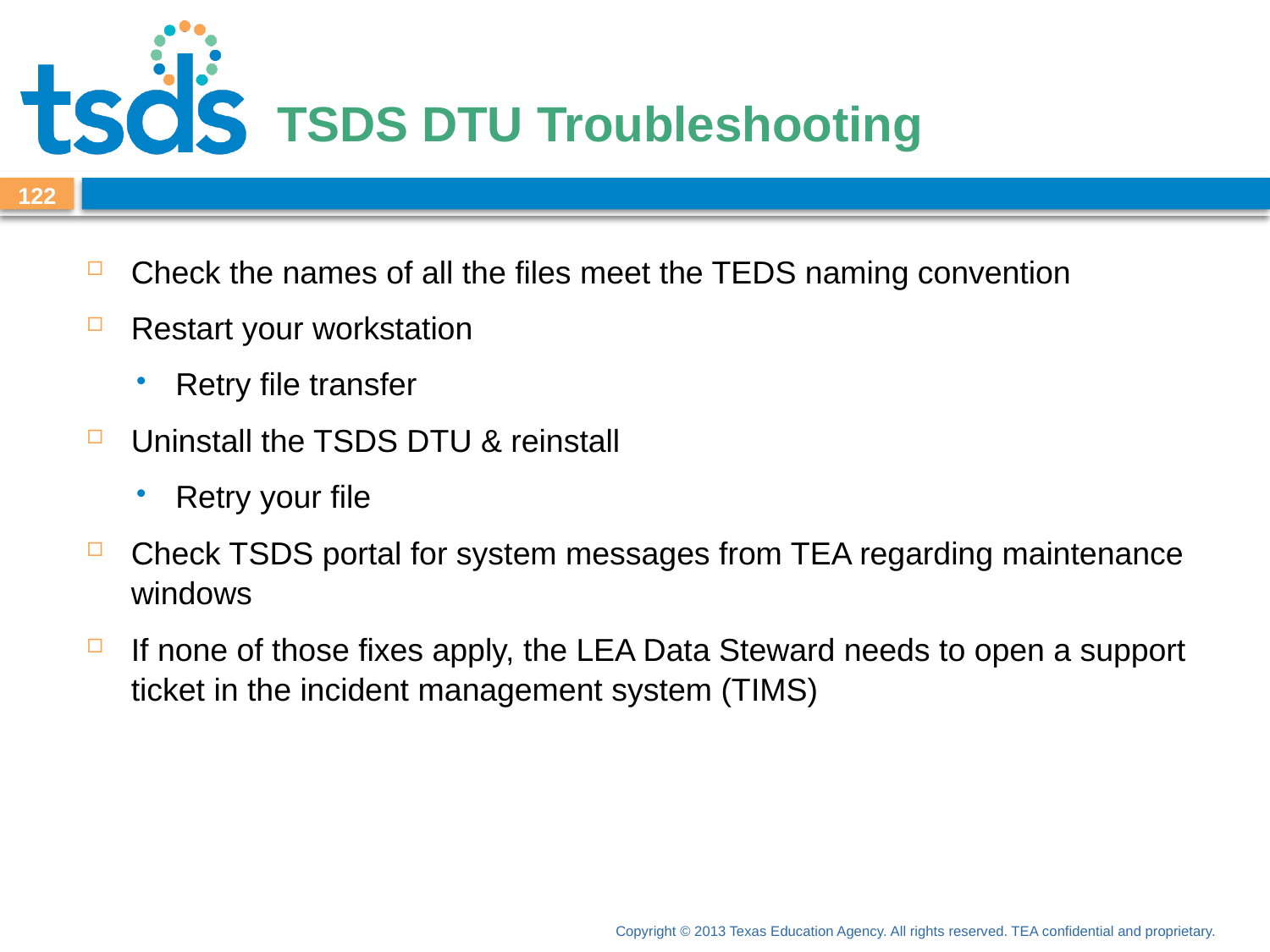

# TSDS DTU Troubleshooting
122
Check the names of all the files meet the TEDS naming convention
Restart your workstation
Retry file transfer
Uninstall the TSDS DTU & reinstall
Retry your file
Check TSDS portal for system messages from TEA regarding maintenance windows
If none of those fixes apply, the LEA Data Steward needs to open a support ticket in the incident management system (TIMS)